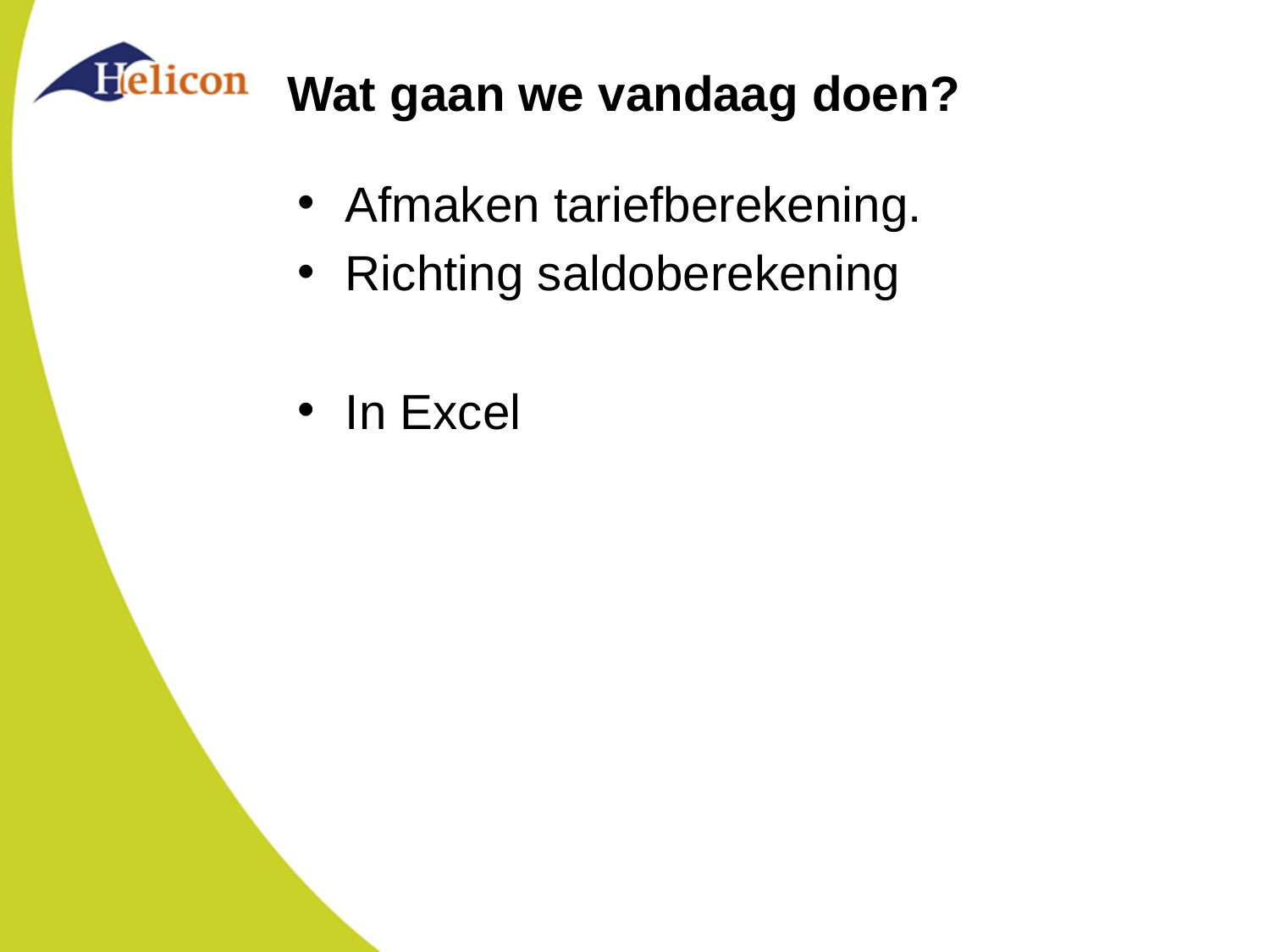

# Wat gaan we vandaag doen?
Afmaken tariefberekening.
Richting saldoberekening

In Excel